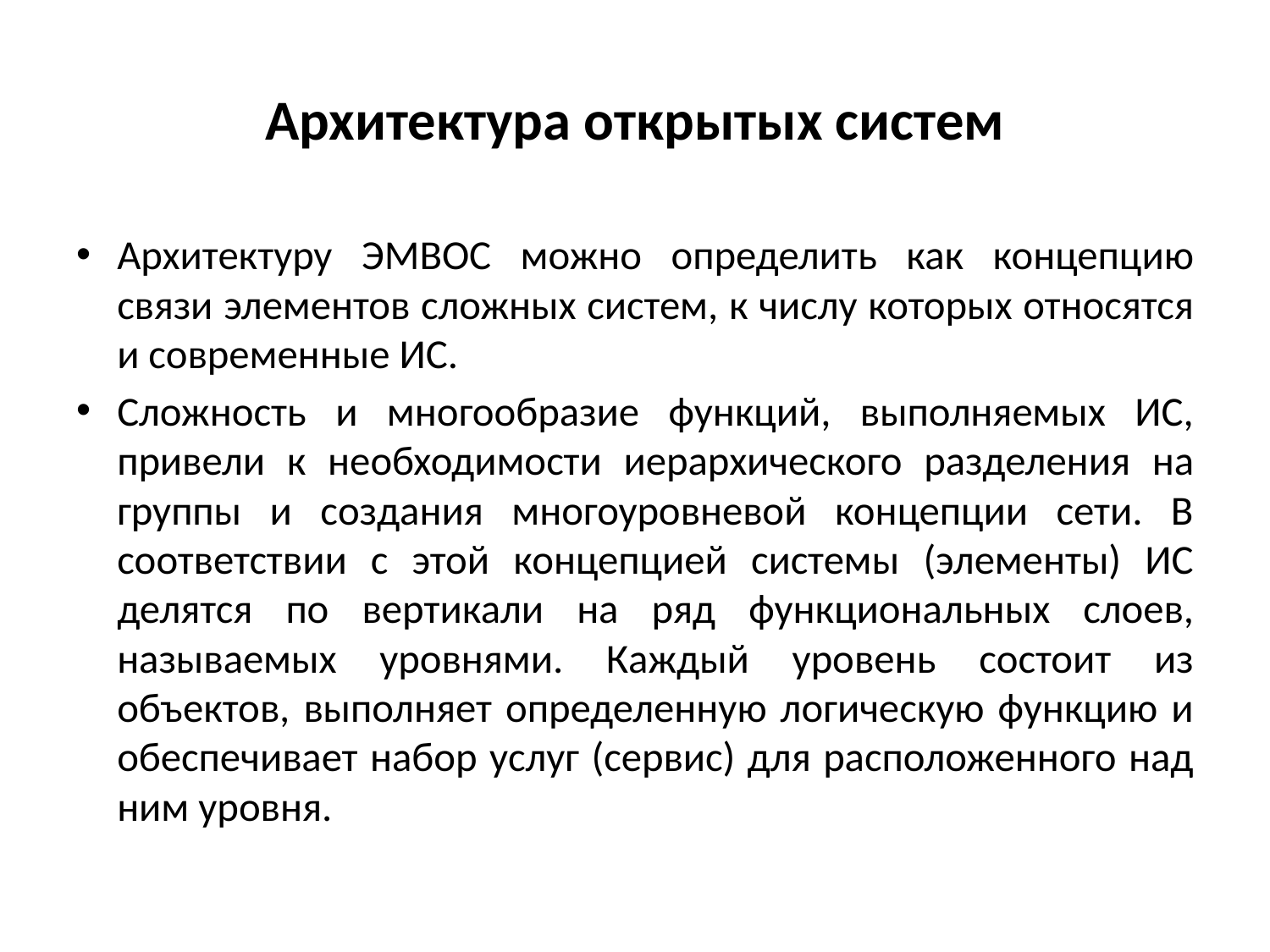

# Архитектура открытых систем
Архитектуру ЭМВОС можно определить как концепцию связи элементов сложных систем, к числу которых относятся и современные ИС.
Сложность и многообразие функций, выполняемых ИС, привели к необходимости иерархического разделения на группы и создания многоуровневой концепции сети. В соответствии с этой концепцией системы (элементы) ИС делятся по вертикали на ряд функциональных слоев, называемых уровнями. Каждый уровень состоит из объектов, выполняет определенную логическую функцию и обеспечивает набор услуг (сервис) для расположенного над ним уровня.